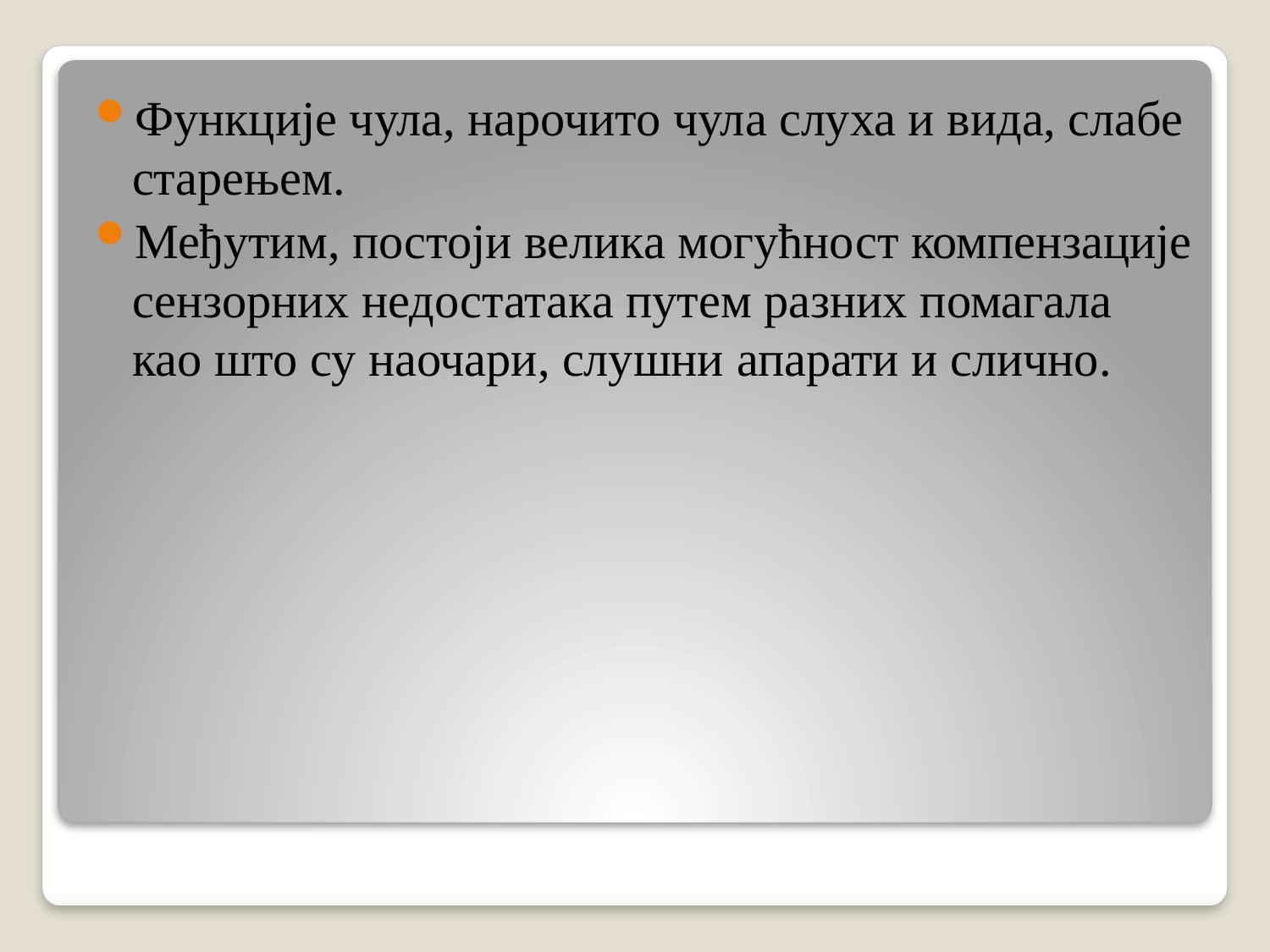

Функције чула, нарочито чула слуха и вида, слабе старењем.
Међутим, постоји велика могућност компензације сензорних недостатака путем разних помагала као што су наочари, слушни апарати и слично.
#